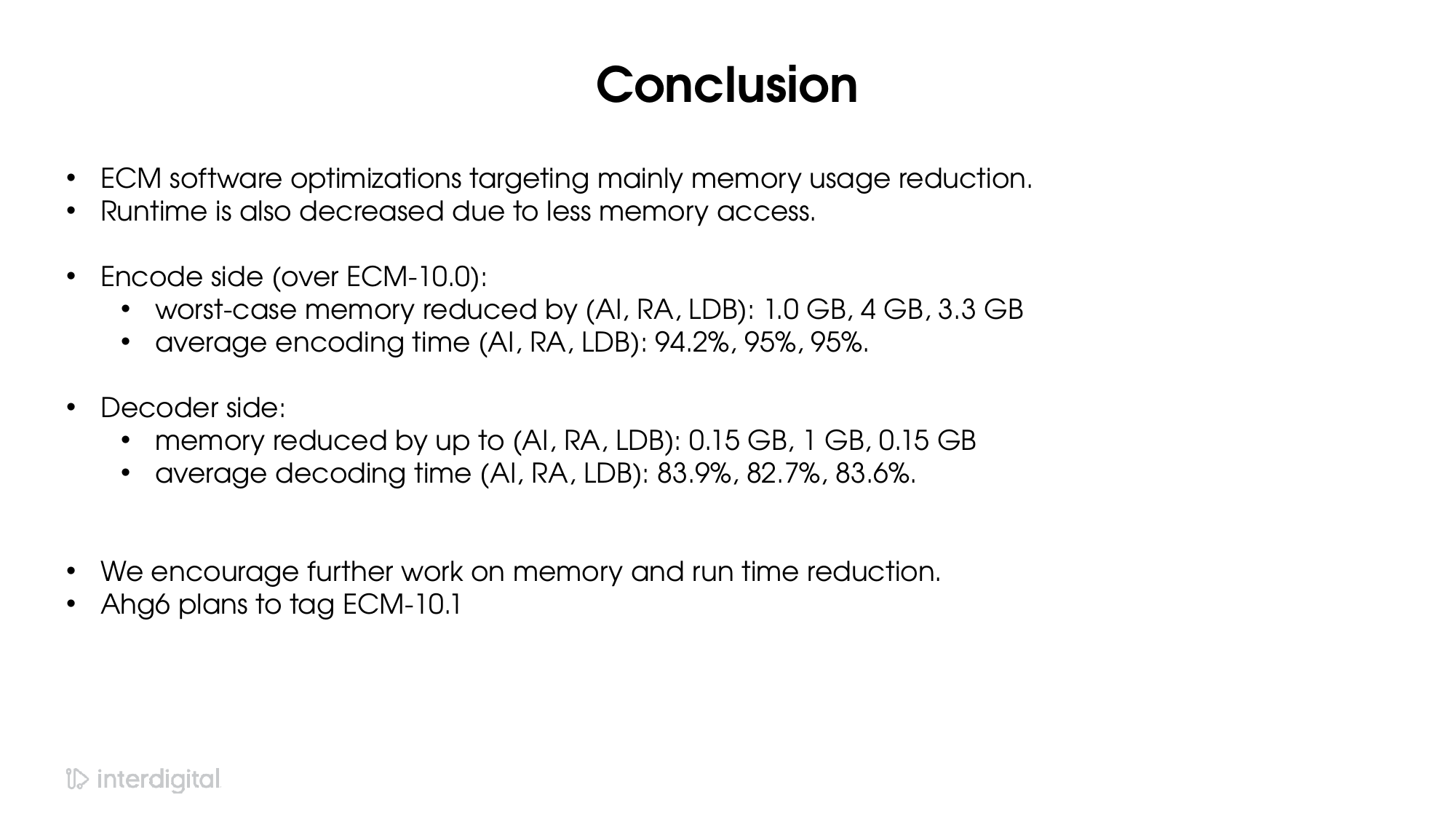

# Conclusion
ECM software optimizations targeting mainly memory usage reduction.
Runtime is also decreased due to less memory access.

Encode side (over ECM-10.0):
worst-case memory reduced by (AI, RA, LDB): 1.0 GB, 4 GB, 3.3 GB
average encoding time (AI, RA, LDB): 94.2%, 95%, 95%.

Decoder side:
memory reduced by up to (AI, RA, LDB): 0.15 GB, 1 GB, 0.15 GB
average decoding time (AI, RA, LDB): 83.9%, 82.7%, 83.6%.

We encourage further work on memory and run time reduction.
Ahg6 plans to tag ECM-10.1